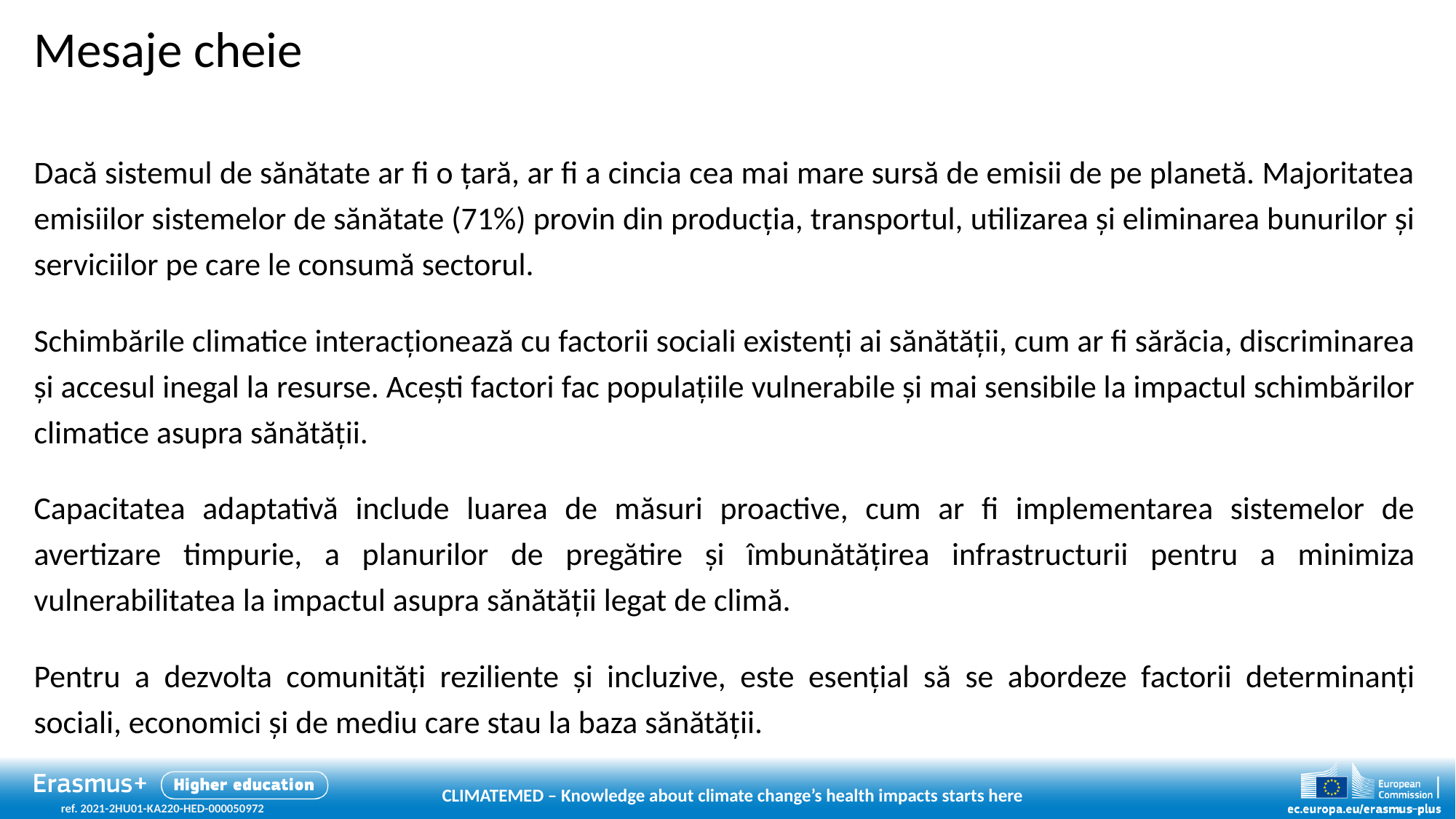

# Mesaje cheie
Dacă sistemul de sănătate ar fi o țară, ar fi a cincia cea mai mare sursă de emisii de pe planetă. Majoritatea emisiilor sistemelor de sănătate (71%) provin din producția, transportul, utilizarea și eliminarea bunurilor și serviciilor pe care le consumă sectorul.
Schimbările climatice interacționează cu factorii sociali existenți ai sănătății, cum ar fi sărăcia, discriminarea și accesul inegal la resurse. Acești factori fac populațiile vulnerabile și mai sensibile la impactul schimbărilor climatice asupra sănătății.
Capacitatea adaptativă include luarea de măsuri proactive, cum ar fi implementarea sistemelor de avertizare timpurie, a planurilor de pregătire și îmbunătățirea infrastructurii pentru a minimiza vulnerabilitatea la impactul asupra sănătății legat de climă.
Pentru a dezvolta comunități reziliente și incluzive, este esențial să se abordeze factorii determinanți sociali, economici și de mediu care stau la baza sănătății.